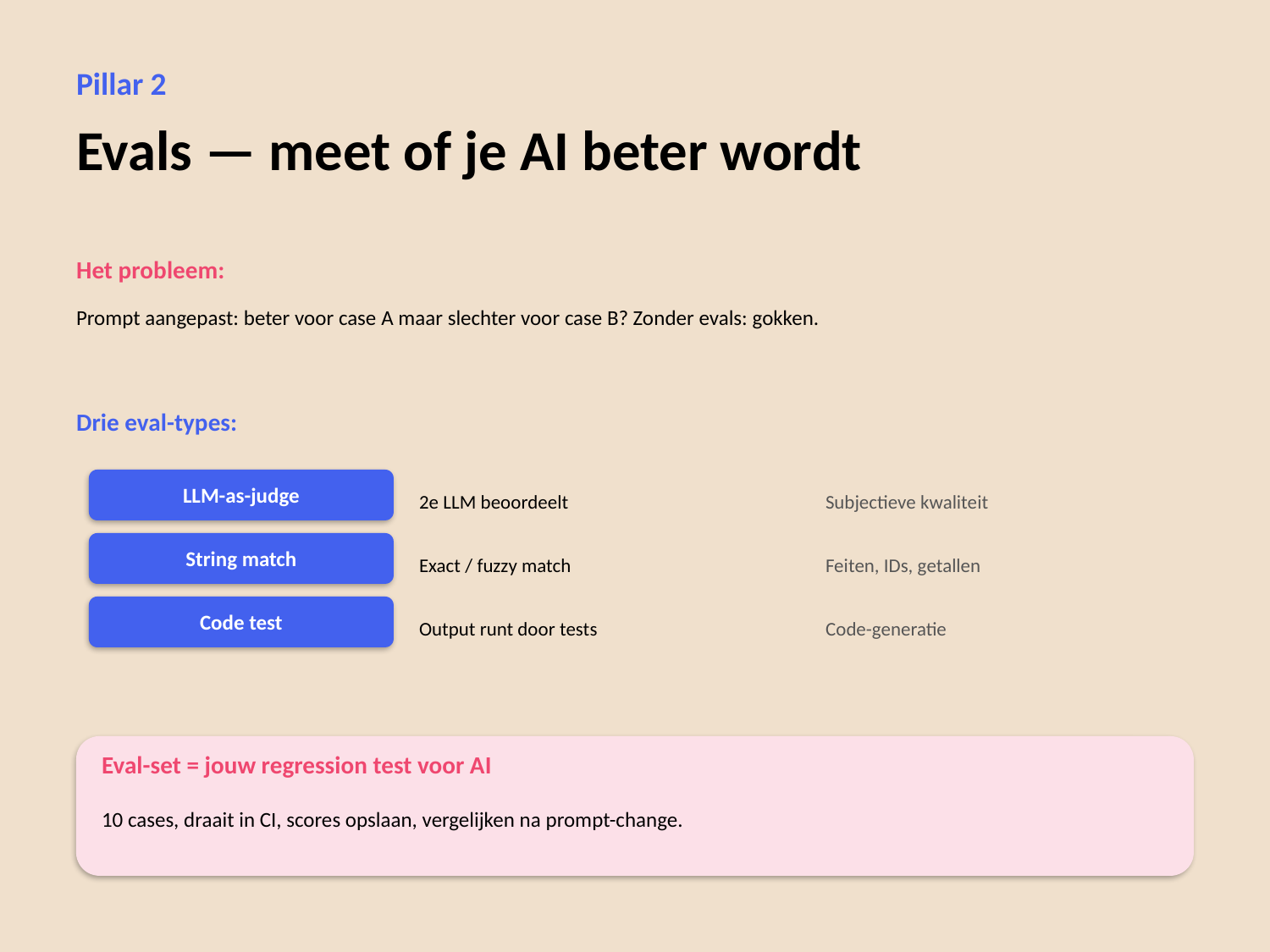

Pillar 2
Evals — meet of je AI beter wordt
Het probleem:
Prompt aangepast: beter voor case A maar slechter voor case B? Zonder evals: gokken.
Drie eval-types:

LLM-as-judge
2e LLM beoordeelt
Subjectieve kwaliteit

String match
Exact / fuzzy match
Feiten, IDs, getallen

Code test
Output runt door tests
Code-generatie

Eval-set = jouw regression test voor AI
10 cases, draait in CI, scores opslaan, vergelijken na prompt-change.